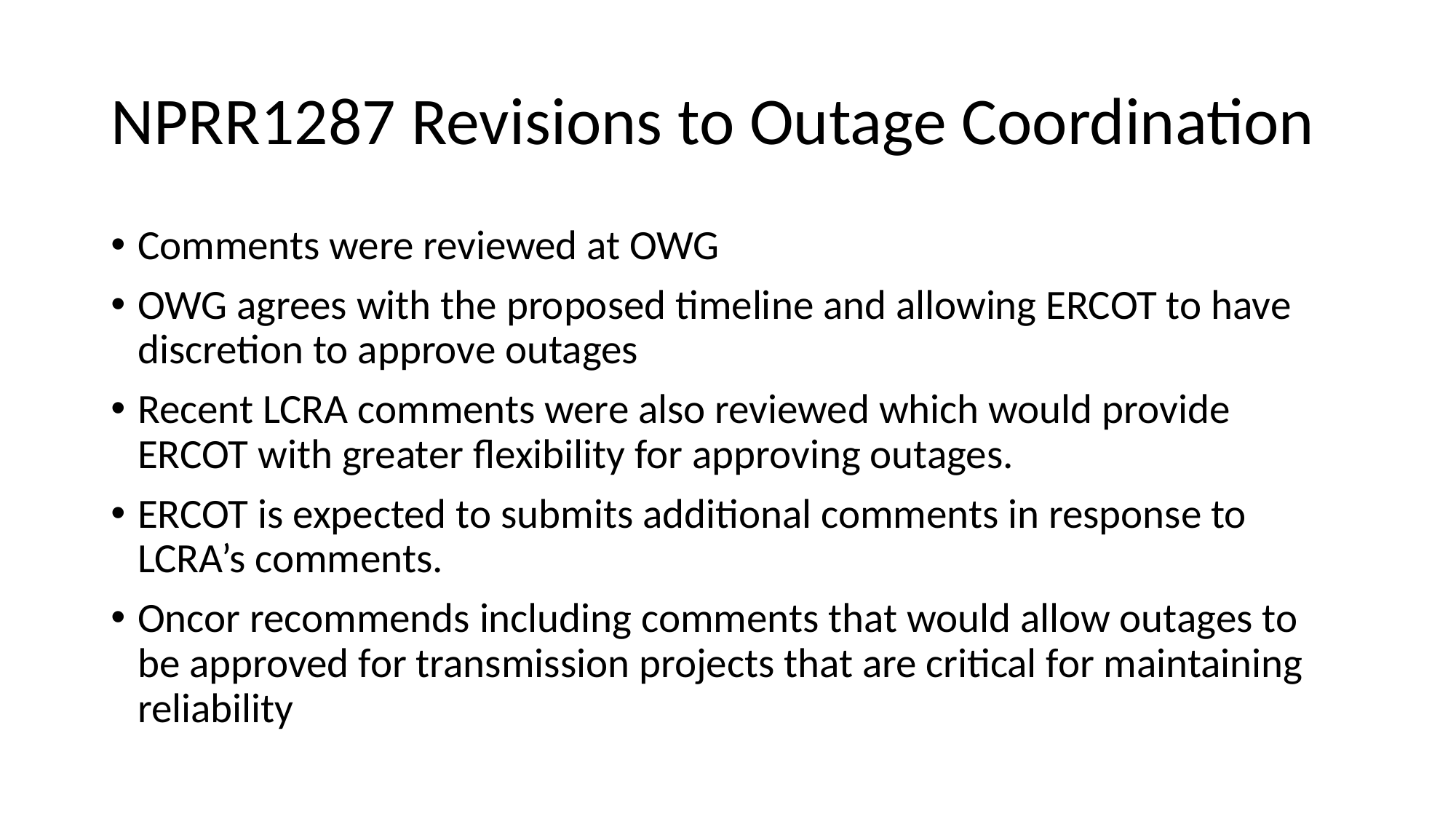

# NPRR1287 Revisions to Outage Coordination
Comments were reviewed at OWG
OWG agrees with the proposed timeline and allowing ERCOT to have discretion to approve outages
Recent LCRA comments were also reviewed which would provide ERCOT with greater flexibility for approving outages.
ERCOT is expected to submits additional comments in response to LCRA’s comments.
Oncor recommends including comments that would allow outages to be approved for transmission projects that are critical for maintaining reliability